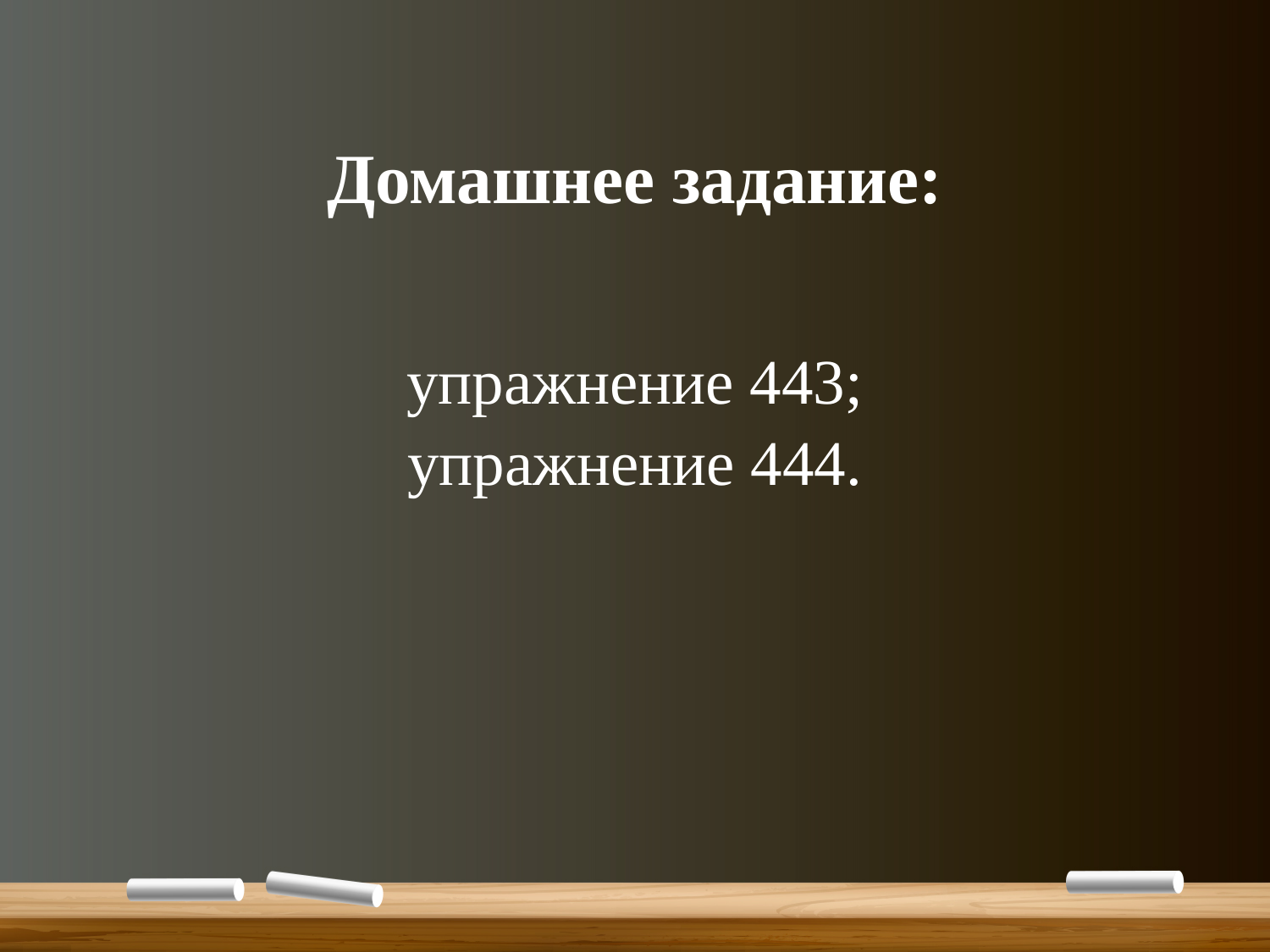

# Домашнее задание:

упражнение 443;
упражнение 444.